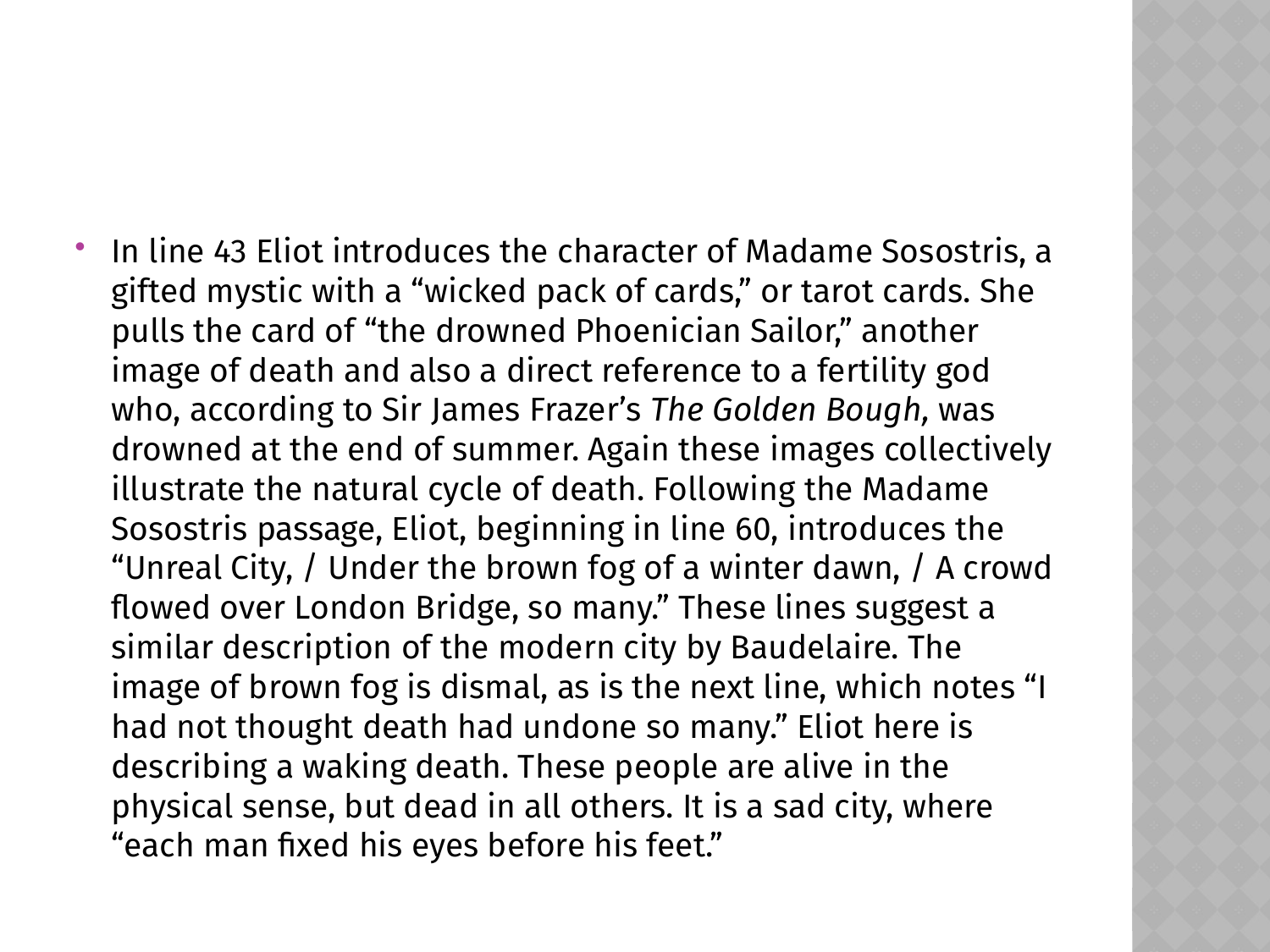

#
In line 43 Eliot introduces the character of Madame Sosostris, a gifted mystic with a “wicked pack of cards,” or tarot cards. She pulls the card of “the drowned Phoenician Sailor,” another image of death and also a direct reference to a fertility god who, according to Sir James Frazer’s The Golden Bough, was drowned at the end of summer. Again these images collectively illustrate the natural cycle of death. Following the Madame Sosostris passage, Eliot, beginning in line 60, introduces the “Unreal City, / Under the brown fog of a winter dawn, / A crowd flowed over London Bridge, so many.” These lines suggest a similar description of the modern city by Baudelaire. The image of brown fog is dismal, as is the next line, which notes “I had not thought death had undone so many.” Eliot here is describing a waking death. These people are alive in the physical sense, but dead in all others. It is a sad city, where “each man fixed his eyes before his feet.”